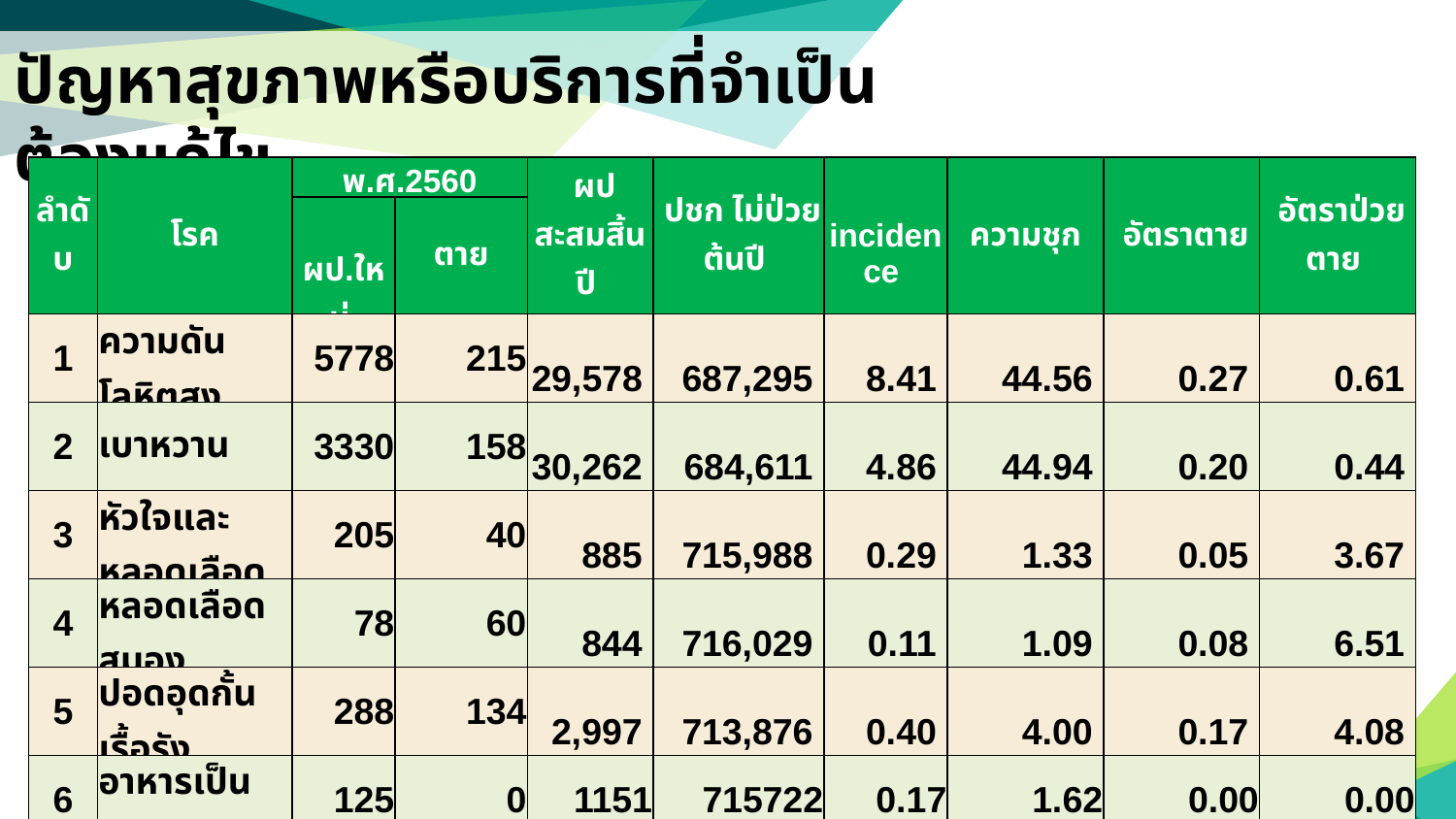

ปัญหาสุขภาพหรือบริการที่จำเป็นต้องแก้ไข
| ลำดับ | โรค | พ.ศ.2560 |  | ผป สะสมสิ้นปี | ปชก ไม่ป่วยต้นปี | incidence | ความชุก | อัตราตาย | อัตราป่วยตาย |
| --- | --- | --- | --- | --- | --- | --- | --- | --- | --- |
|  |  | ผป.ใหม่ | ตาย |  |  |  |  |  |  |
| 1 | ความดันโลหิตสูง | 5778 | 215 | 29,578 | 687,295 | 8.41 | 44.56 | 0.27 | 0.61 |
| 2 | เบาหวาน | 3330 | 158 | 30,262 | 684,611 | 4.86 | 44.94 | 0.20 | 0.44 |
| 3 | หัวใจและหลอดเลือด | 205 | 40 | 885 | 715,988 | 0.29 | 1.33 | 0.05 | 3.67 |
| 4 | หลอดเลือดสมอง | 78 | 60 | 844 | 716,029 | 0.11 | 1.09 | 0.08 | 6.51 |
| 5 | ปอดอุดกั้นเรื้อรัง | 288 | 134 | 2,997 | 713,876 | 0.40 | 4.00 | 0.17 | 4.08 |
| 6 | อาหารเป็นพิษ | 125 | 0 | 1151 | 715722 | 0.17 | 1.62 | 0.00 | 0.00 |
| 7 | อุบัติเหตุ | 1875 | 103 | 8,929 | 707,944 | 2.65 | 13.57 | 0.13 | 0.95 |
| 8 | ไข้หวัดใหญ่ | 870 | 0 | 5086 | 711,787 | 1.22 | 7.55 | 0.00 | 0.00 |
| 9 | โรคไตเรื้อรัง | 615 | 18 | 3568 | 713,305 | 0.86 | 5.28 | 0.02 | 0.43 |
| 10 | ไข้เลือดออก | 37 | 0 | 1473 | 715,400 | 0.05 | 1.91 | 0.00 | 0.00 |